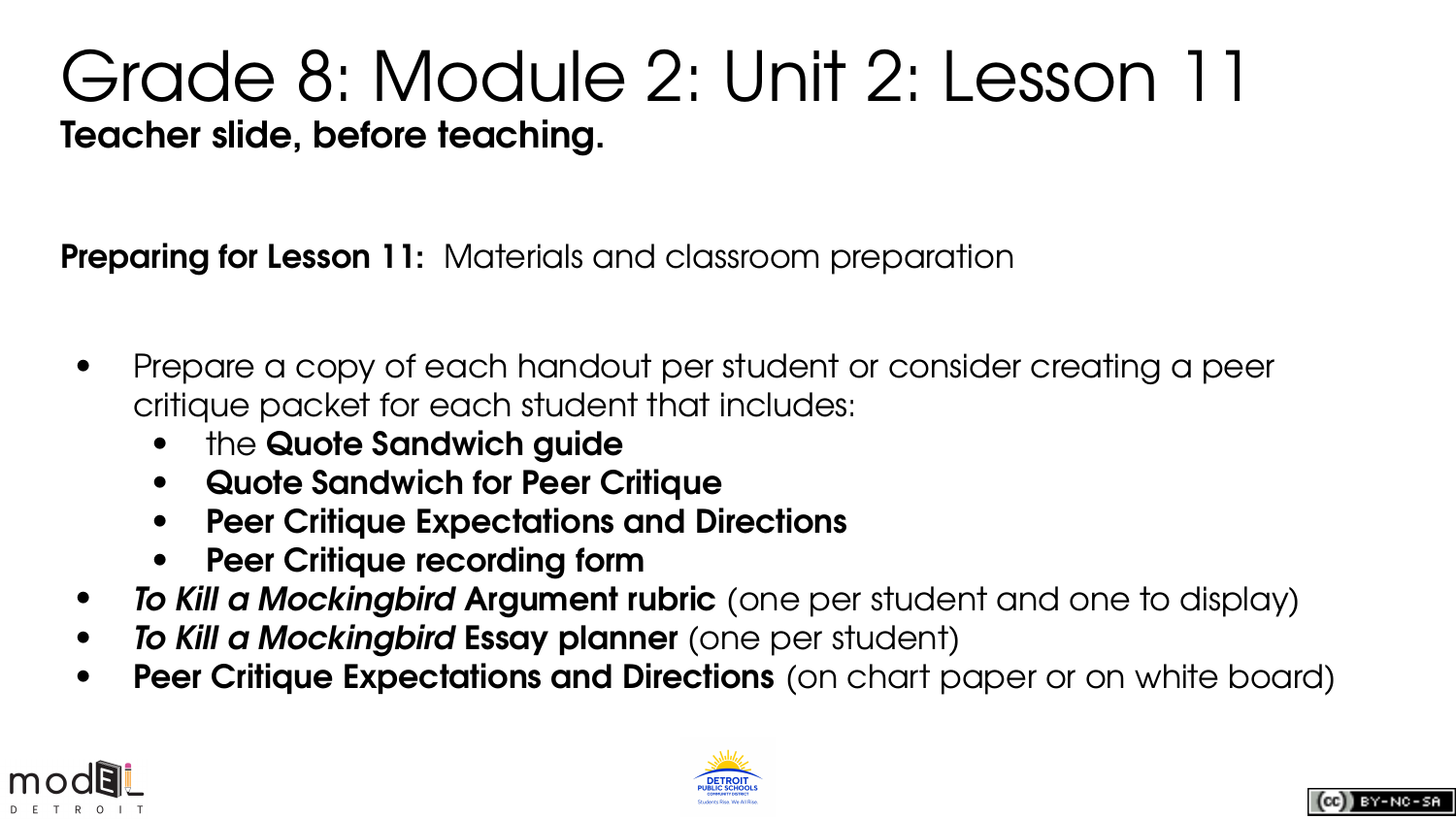

# Grade 8: Module 2: Unit 2: Lesson 11
Teacher slide, before teaching.
Preparing for Lesson 11:  Materials and classroom preparation

Prepare a copy of each handout per student or consider creating a peer critique packet for each student that includes:
the Quote Sandwich guide
Quote Sandwich for Peer Critique
Peer Critique Expectations and Directions
Peer Critique recording form
To Kill a Mockingbird Argument rubric (one per student and one to display)
To Kill a Mockingbird Essay planner (one per student)
Peer Critique Expectations and Directions (on chart paper or on white board)